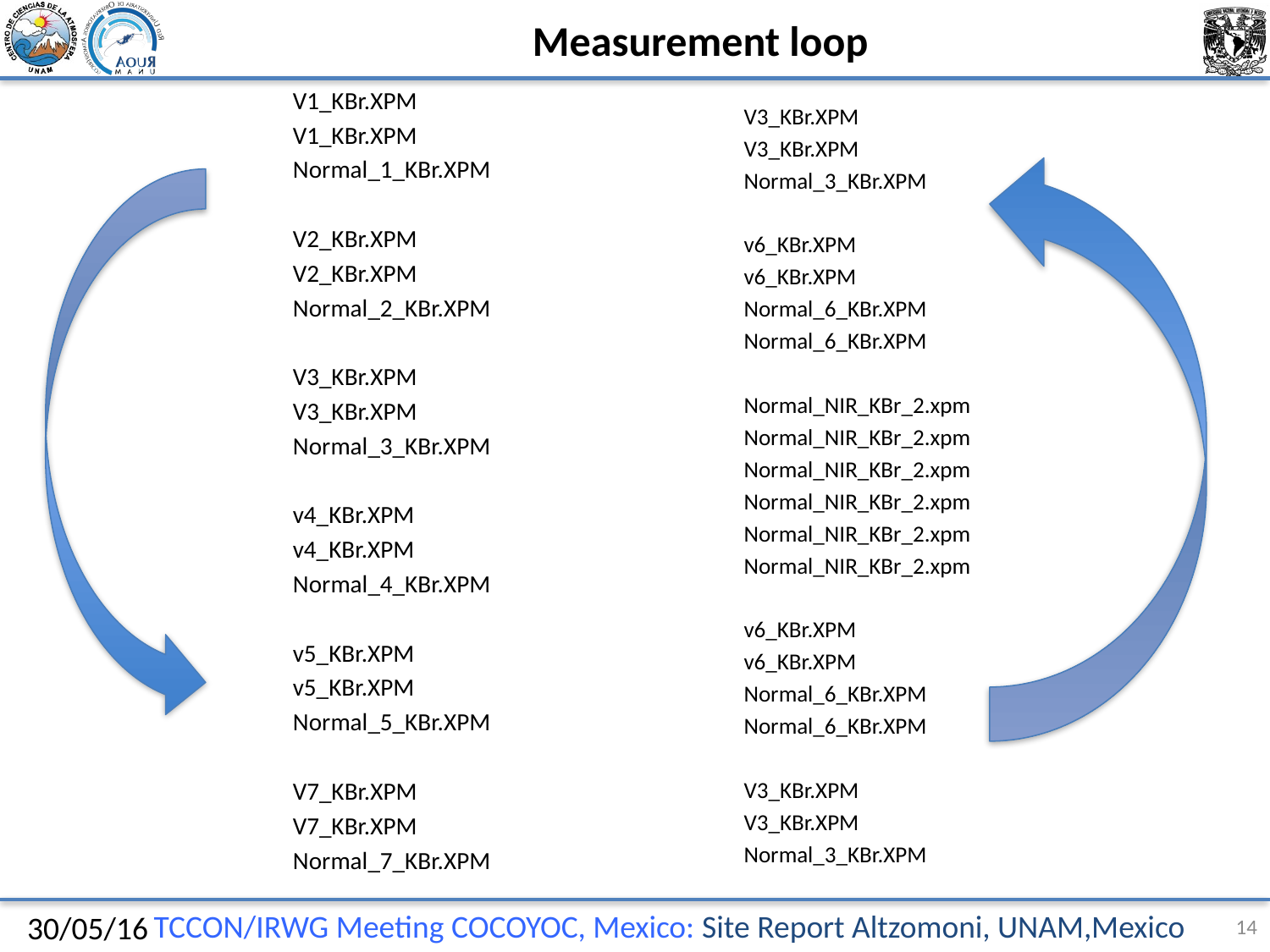

# Measurement loop

V1_KBr.XPM
V1_KBr.XPM
Normal_1_KBr.XPM

V2_KBr.XPM
V2_KBr.XPM
Normal_2_KBr.XPM

V3_KBr.XPM
V3_KBr.XPM
Normal_3_KBr.XPM

v4_KBr.XPM
v4_KBr.XPM
Normal_4_KBr.XPM

v5_KBr.XPM
v5_KBr.XPM
Normal_5_KBr.XPM

V7_KBr.XPM
V7_KBr.XPM
Normal_7_KBr.XPM

V3_KBr.XPM
V3_KBr.XPM
Normal_3_KBr.XPM

v6_KBr.XPM
v6_KBr.XPM
Normal_6_KBr.XPM
Normal_6_KBr.XPM

Normal_NIR_KBr_2.xpm
Normal_NIR_KBr_2.xpm
Normal_NIR_KBr_2.xpm
Normal_NIR_KBr_2.xpm
Normal_NIR_KBr_2.xpm
Normal_NIR_KBr_2.xpm

v6_KBr.XPM
v6_KBr.XPM
Normal_6_KBr.XPM
Normal_6_KBr.XPM

V3_KBr.XPM
V3_KBr.XPM
Normal_3_KBr.XPM

              TCCON/IRWG Meeting COCOYOC, Mexico: Site Report Altzomoni, UNAM,Mexico
30/05/16
14